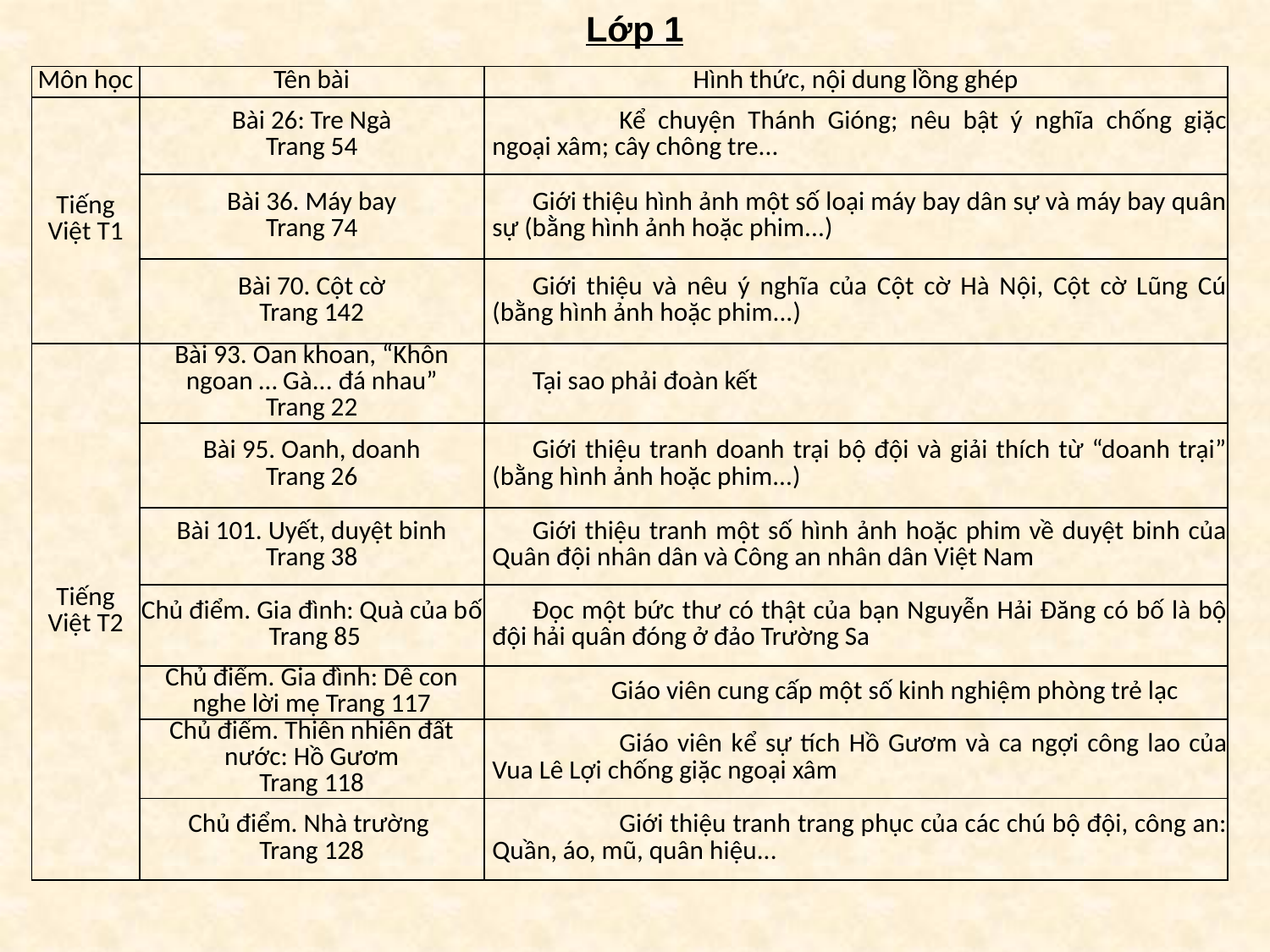

Lớp 1
| Môn học | Tên bài | Hình thức, nội dung lồng ghép |
| --- | --- | --- |
| Tiếng Việt T1 | Bài 26: Tre Ngà Trang 54 | Kể chuyện Thánh Gióng; nêu bật ý nghĩa chống giặc ngoại xâm; cây chông tre... |
|  | Bài 36. Máy bay Trang 74 | Giới thiệu hình ảnh một số loại máy bay dân sự và máy bay quân sự (bằng hình ảnh hoặc phim...) |
|  | Bài 70. Cột cờ Trang 142 | Giới thiệu và nêu ý nghĩa của Cột cờ Hà Nội, Cột cờ Lũng Cú (bằng hình ảnh hoặc phim...) |
| Tiếng Việt T2 | Bài 93. Oan khoan, “Khôn ngoan … Gà... đá nhau” Trang 22 | Tại sao phải đoàn kết |
|  | Bài 95. Oanh, doanh Trang 26 | Giới thiệu tranh doanh trại bộ đội và giải thích từ “doanh trại” (bằng hình ảnh hoặc phim...) |
|  | Bài 101. Uyết, duyệt binh Trang 38 | Giới thiệu tranh một số hình ảnh hoặc phim về duyệt binh của Quân đội nhân dân và Công an nhân dân Việt Nam |
|  | Chủ điểm. Gia đình: Quà của bố Trang 85 | Đọc một bức thư có thật của bạn Nguyễn Hải Đăng có bố là bộ đội hải quân đóng ở đảo Trường Sa |
|  | Chủ điểm. Gia đình: Dê con nghe lời mẹ Trang 117 | Giáo viên cung cấp một số kinh nghiệm phòng trẻ lạc |
|  | Chủ điểm. Thiên nhiên đất nước: Hồ Gươm Trang 118 | Giáo viên kể sự tích Hồ Gươm và ca ngợi công lao của Vua Lê Lợi chống giặc ngoại xâm |
|  | Chủ điểm. Nhà trường Trang 128 | Giới thiệu tranh trang phục của các chú bộ đội, công an: Quần, áo, mũ, quân hiệu... |